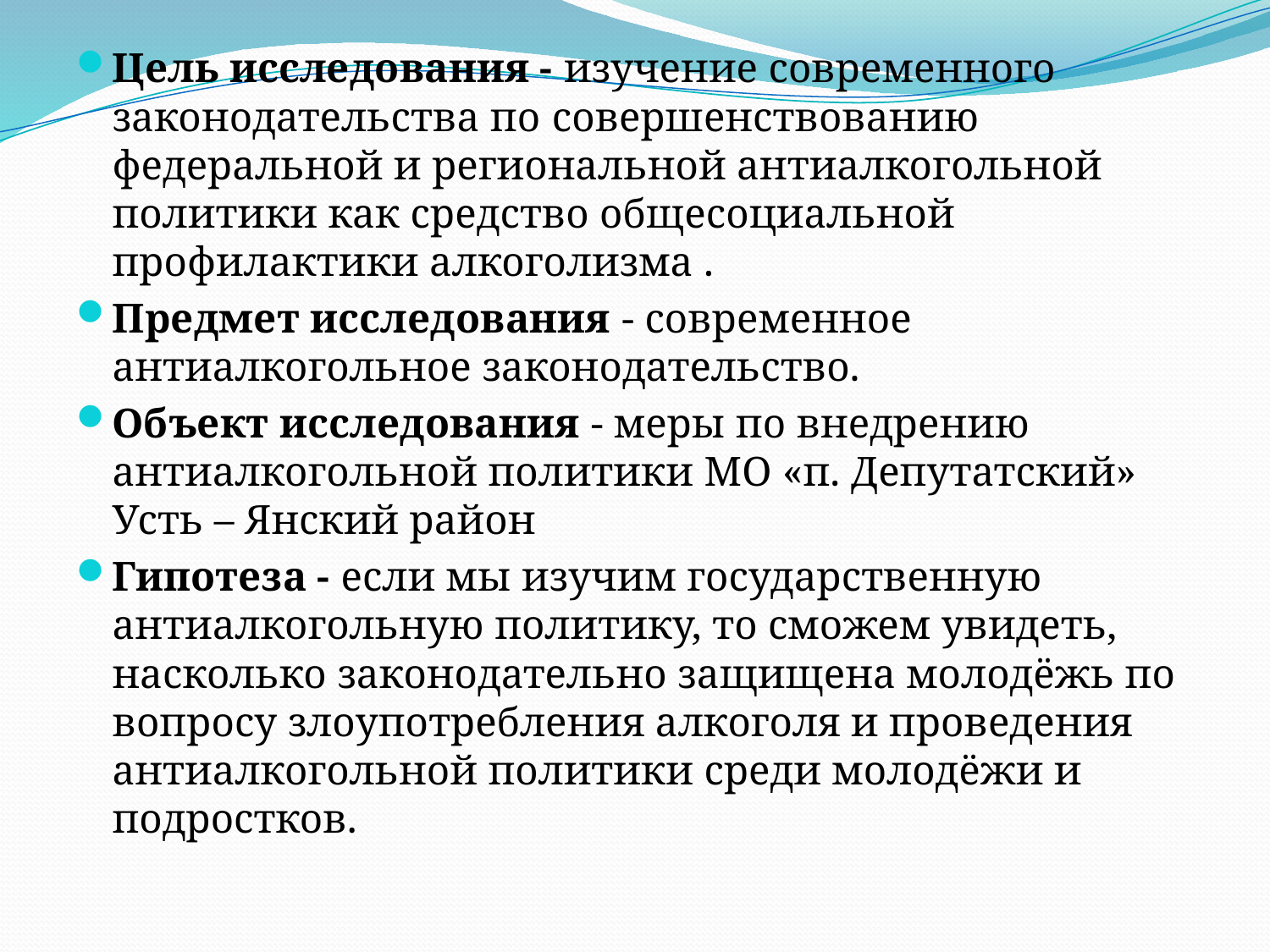

Цель исследования - изучение современного законодательства по совершенствованию федеральной и региональной антиалкогольной политики как средство общесоциальной профилактики алкоголизма .
Предмет исследования - современное антиалкогольное законодательство.
Объект исследования - меры по внедрению антиалкогольной политики МО «п. Депутатский» Усть – Янский район
Гипотеза - если мы изучим государственную антиалкогольную политику, то сможем увидеть, насколько законодательно защищена молодёжь по вопросу злоупотребления алкоголя и проведения антиалкогольной политики среди молодёжи и подростков.